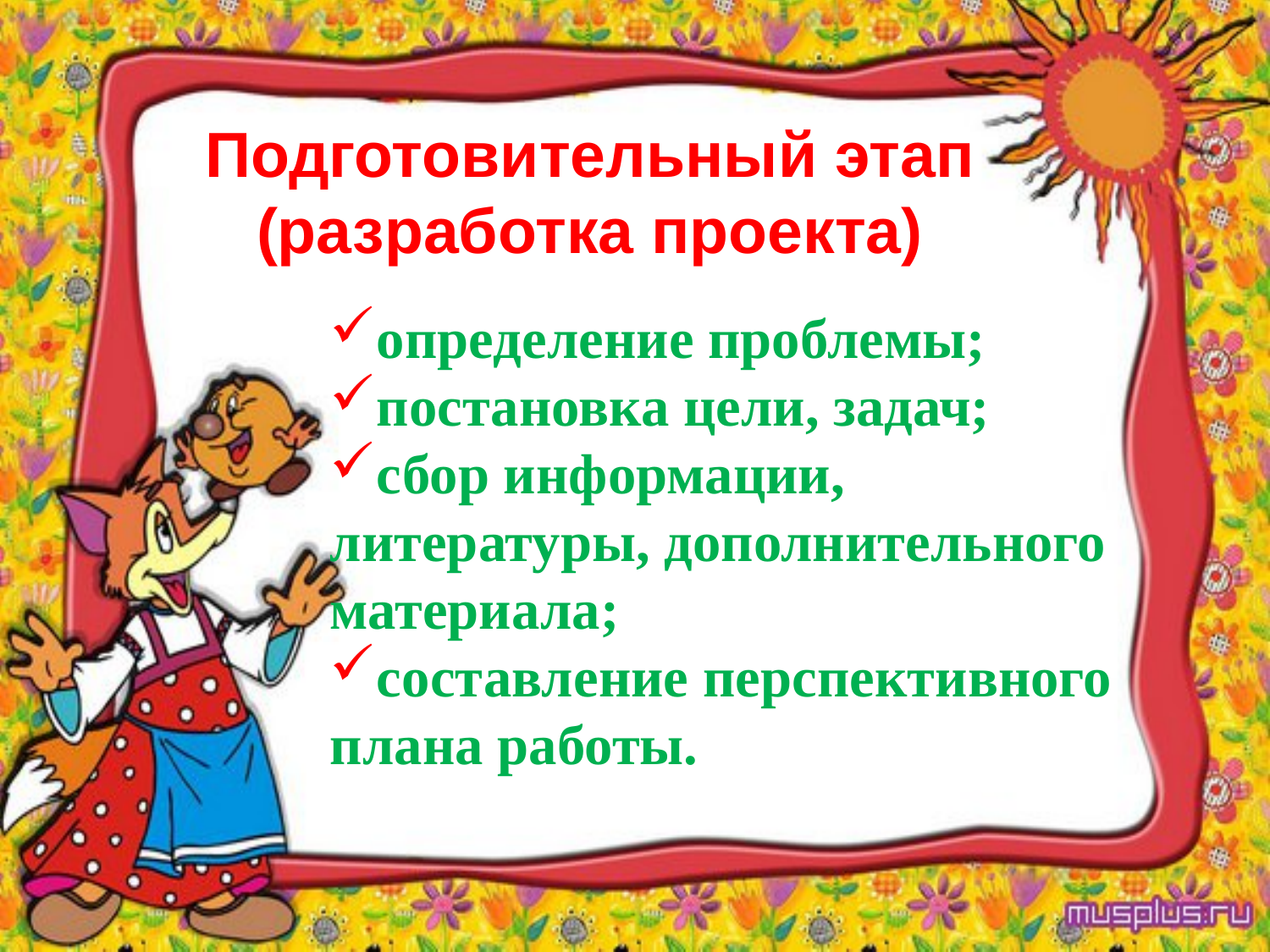

# Подготовительный этап (разработка проекта)
определение проблемы;
постановка цели, задач;
сбор информации, литературы, дополнительного материала;
составление перспективного плана работы.